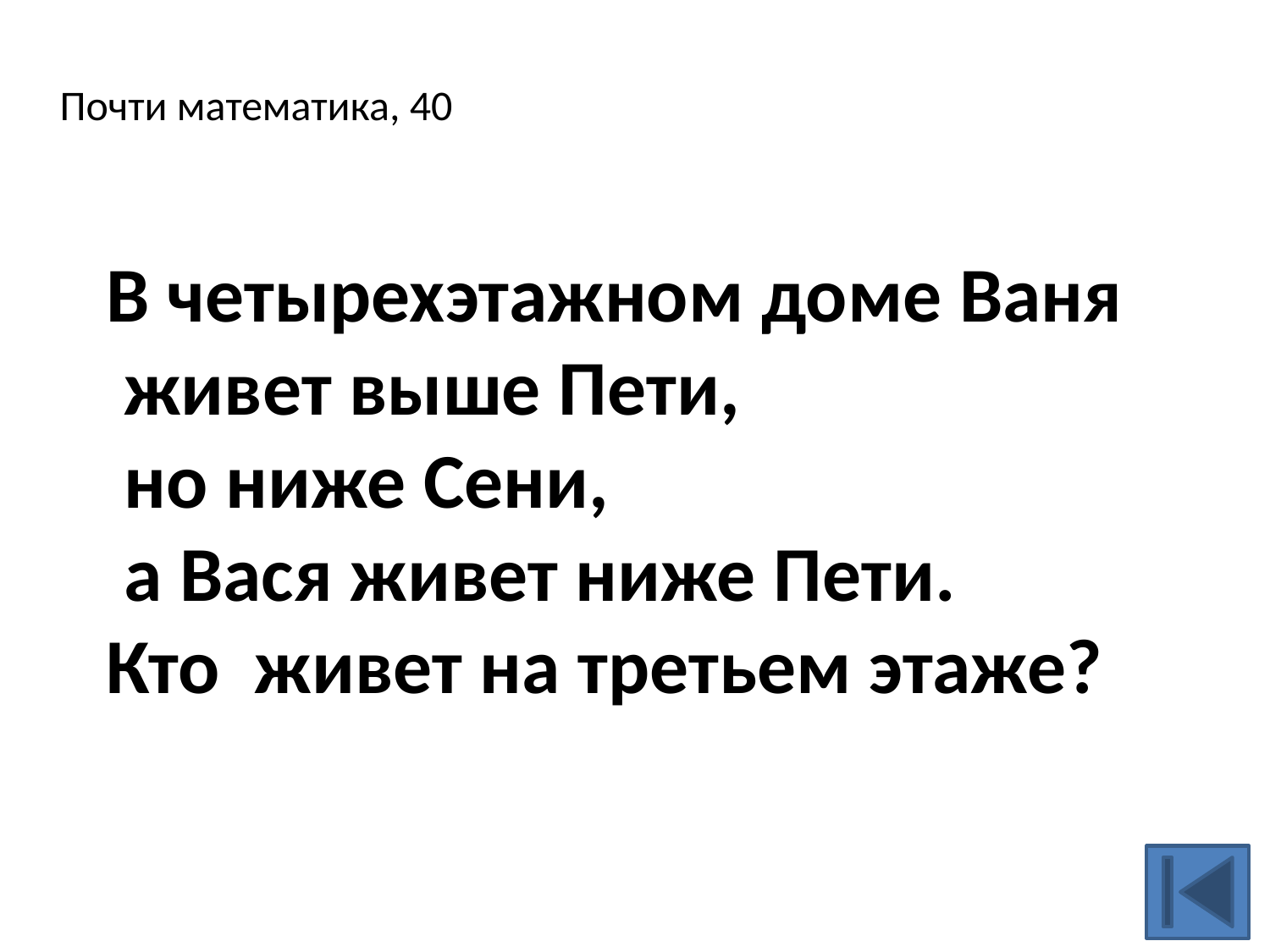

Почти математика, 40
В четырехэтажном доме Ваня
 живет выше Пети,
 но ниже Сени,
 а Вася живет ниже Пети.
Кто  живет на третьем этаже?